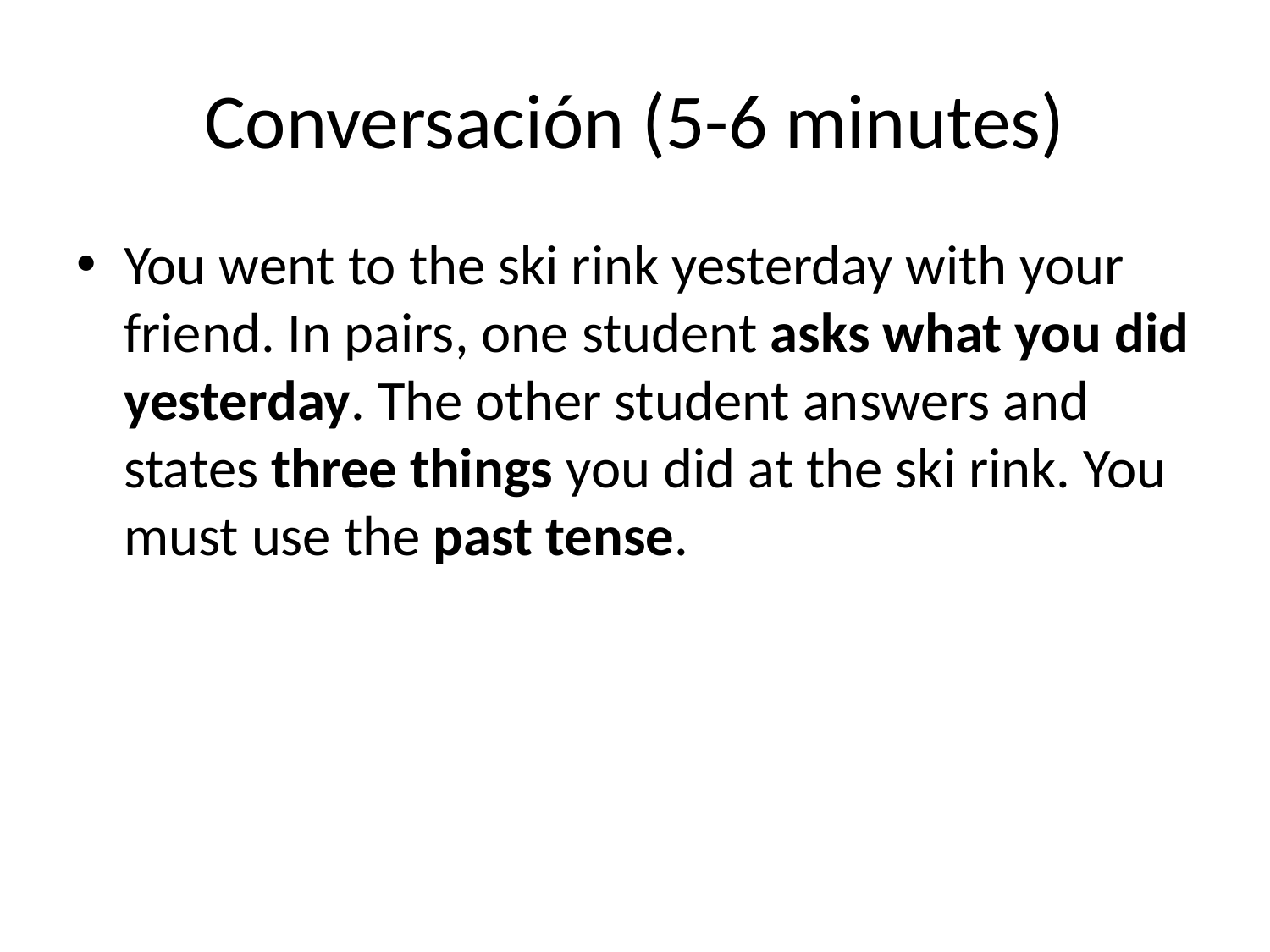

# Conversación (5-6 minutes)
You went to the ski rink yesterday with your friend. In pairs, one student asks what you did yesterday. The other student answers and states three things you did at the ski rink. You must use the past tense.